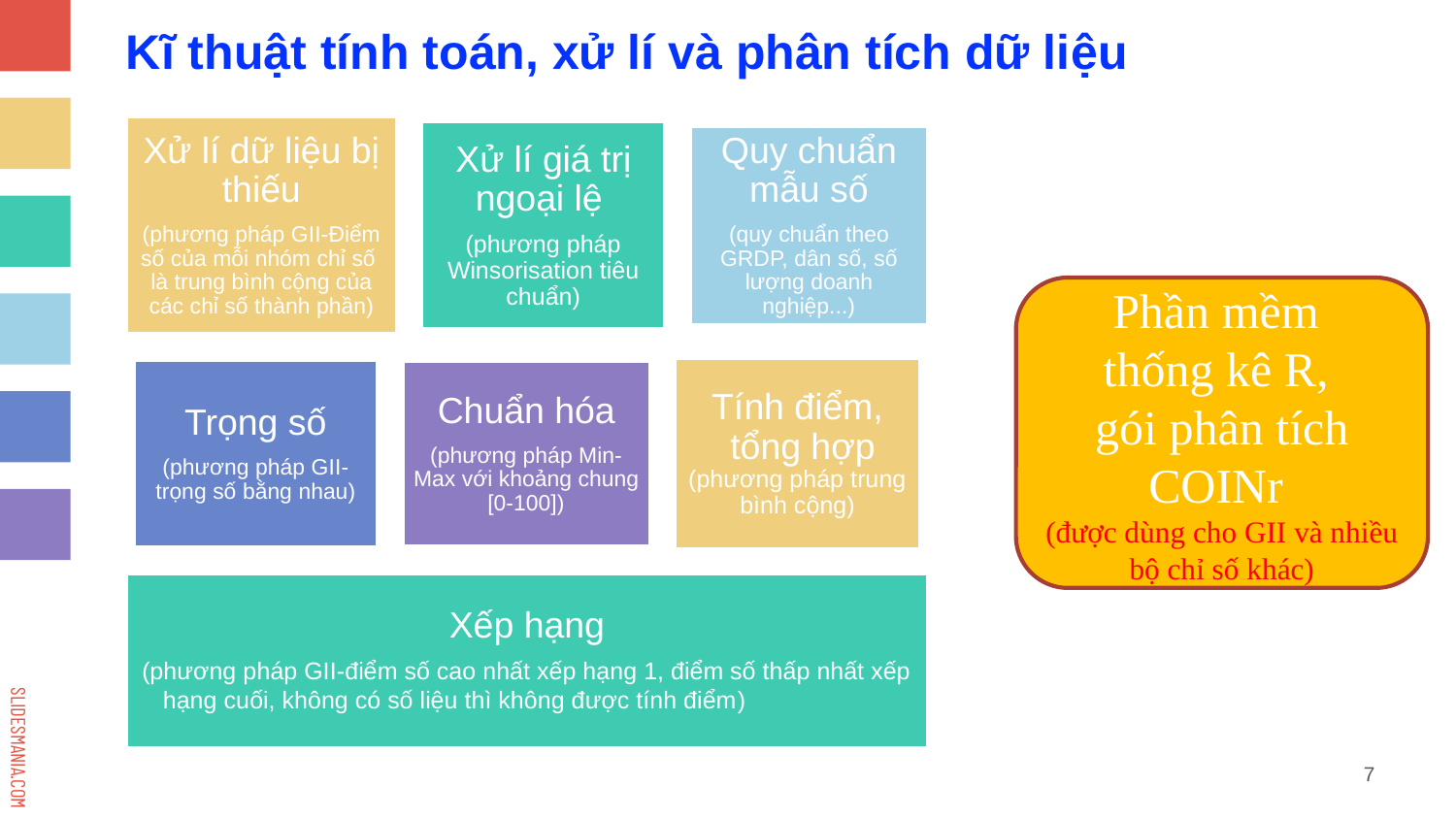

# Kĩ thuật tính toán, xử lí và phân tích dữ liệu
Xử lí dữ liệu bị thiếu
(phương pháp GII-Điểm số của mỗi nhóm chỉ số  là trung bình cộng của các chỉ số thành phần)
Xử lí giá trị ngoại lệ
(phương pháp Winsorisation tiêu chuẩn)
Quy chuẩn mẫu số
(quy chuẩn theo GRDP, dân số, số lượng doanh nghiệp...)
Trọng số
(phương pháp GII-trọng số bằng nhau)
Chuẩn hóa
(phương pháp Min-Max với khoảng chung [0-100])
Tính điểm,
 tổng hợp
(phương pháp trung bình cộng)
Xếp hạng
(phương pháp GII-điểm số cao nhất xếp hạng 1, điểm số thấp nhất xếp hạng cuối, không có số liệu thì không được tính điểm)
Phần mềm
thống kê R,
gói phân tích COINr
(được dùng cho GII và nhiều bộ chỉ số khác)
7